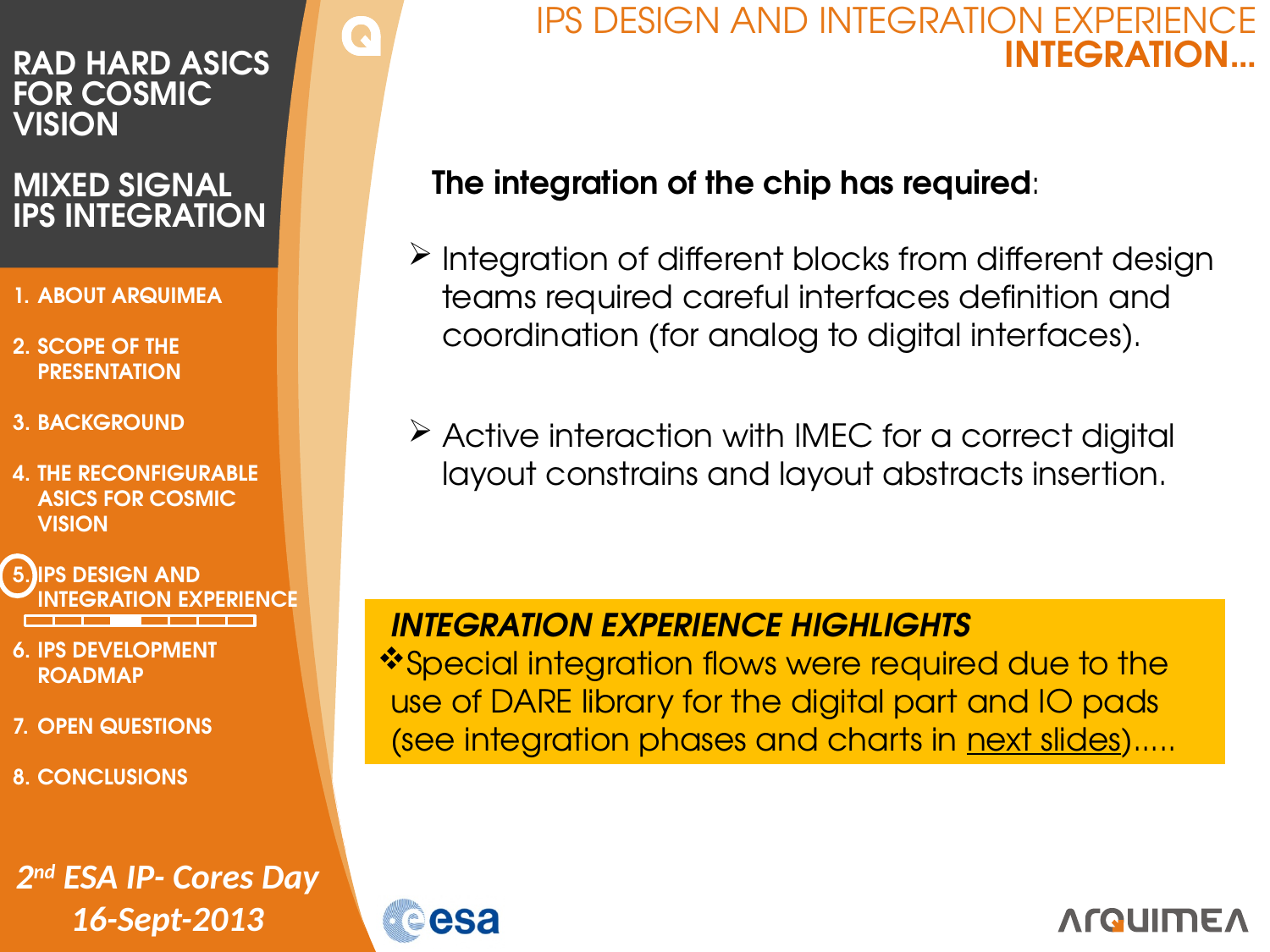

# IPS DESIGN AND INTEGRATION EXPERIENCE INTEGRATION…
The integration of the chip has required:

Integration of different blocks from different design teams required careful interfaces definition and coordination (for analog to digital interfaces).

Active interaction with IMEC for a correct digital layout constrains and layout abstracts insertion.

INTEGRATION EXPERIENCE HIGHLIGHTS
Special integration flows were required due to the use of DARE library for the digital part and IO pads (see integration phases and charts in next slides).....